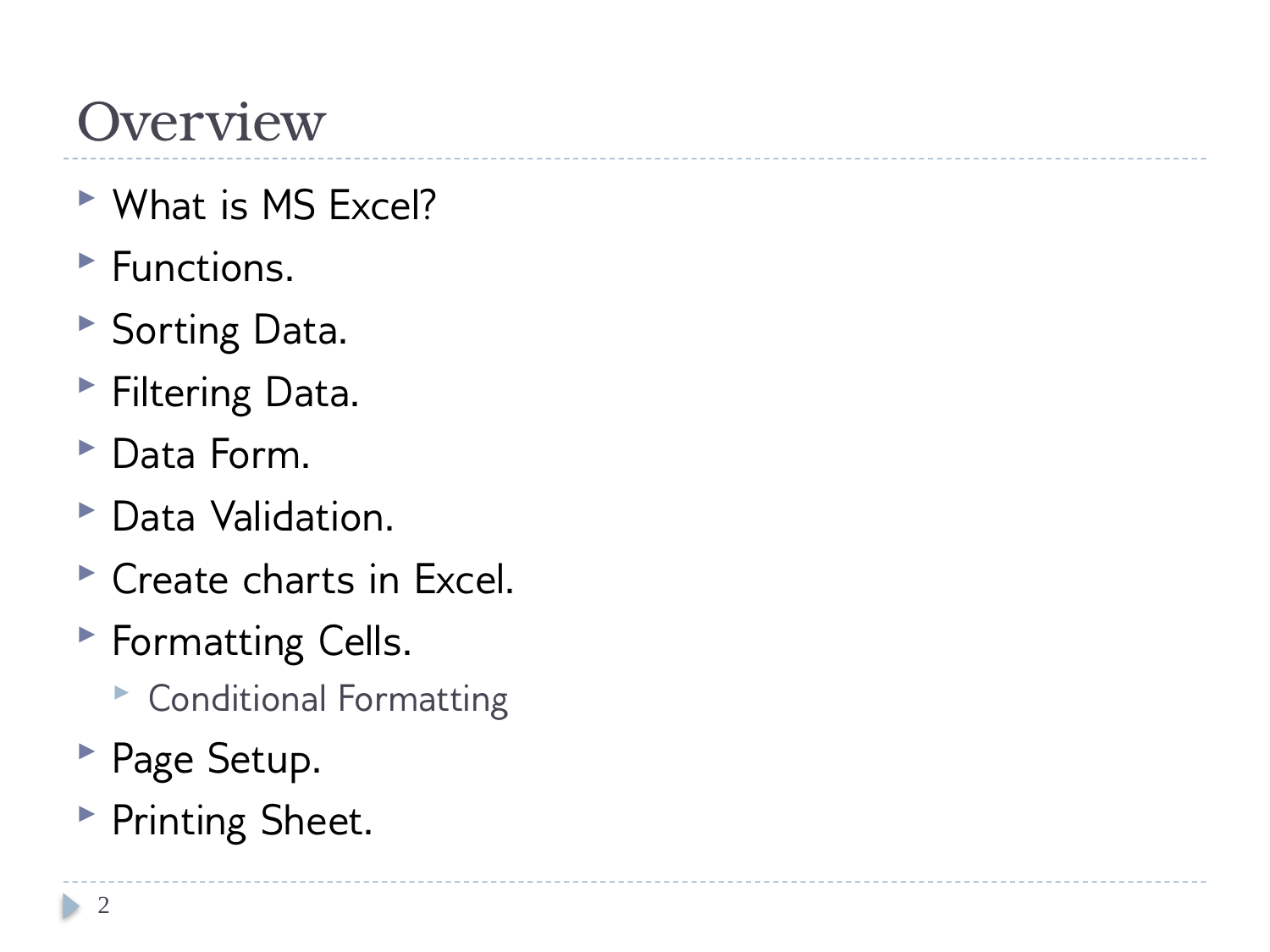

# Overview
What is MS Excel?
Functions.
Sorting Data.
Filtering Data.
Data Form.
Data Validation.
Create charts in Excel.
Formatting Cells.
Conditional Formatting
Page Setup.
Printing Sheet.

2